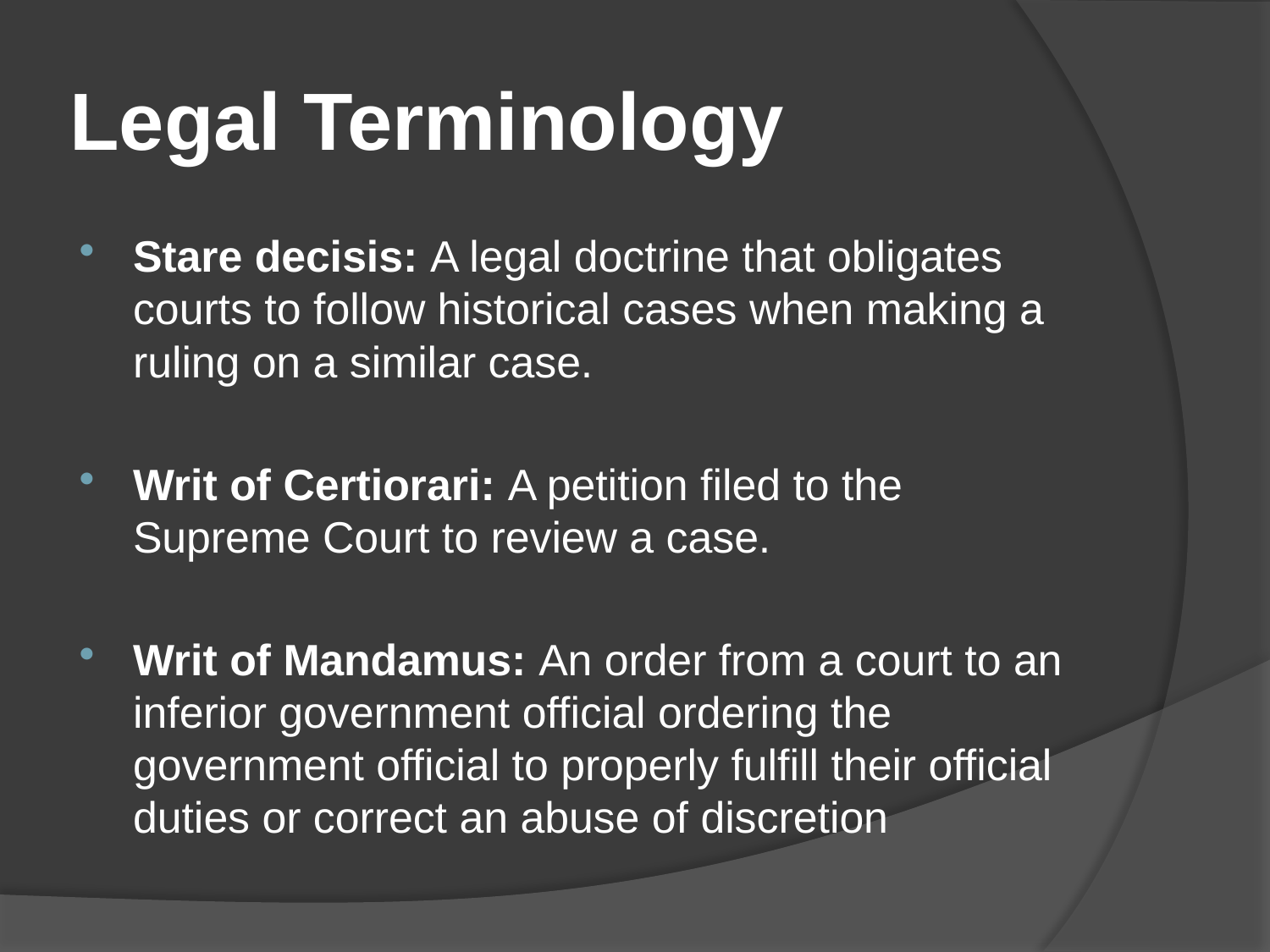

# Legal Terminology
Stare decisis: A legal doctrine that obligates courts to follow historical cases when making a ruling on a similar case.

Writ of Certiorari: A petition filed to the Supreme Court to review a case.

Writ of Mandamus: An order from a court to an inferior government official ordering the government official to properly fulfill their official duties or correct an abuse of discretion